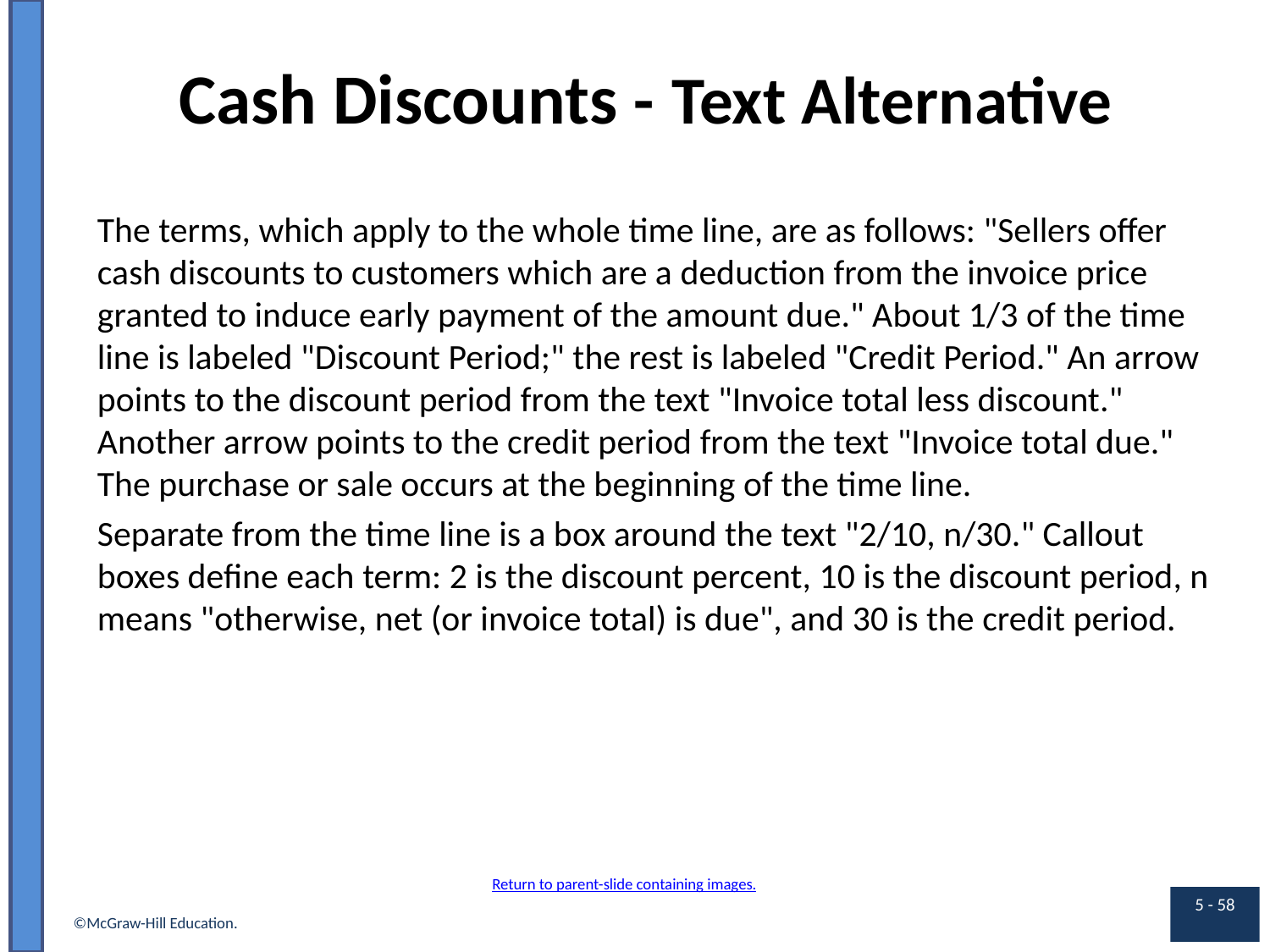

# Cash Discounts - Text Alternative
The terms, which apply to the whole time line, are as follows: "Sellers offer cash discounts to customers which are a deduction from the invoice price granted to induce early payment of the amount due." About 1/3 of the time line is labeled "Discount Period;" the rest is labeled "Credit Period." An arrow points to the discount period from the text "Invoice total less discount." Another arrow points to the credit period from the text "Invoice total due." The purchase or sale occurs at the beginning of the time line.
Separate from the time line is a box around the text "2/10, n/30." Callout boxes define each term: 2 is the discount percent, 10 is the discount period, n means "otherwise, net (or invoice total) is due", and 30 is the credit period.
Return to parent-slide containing images.